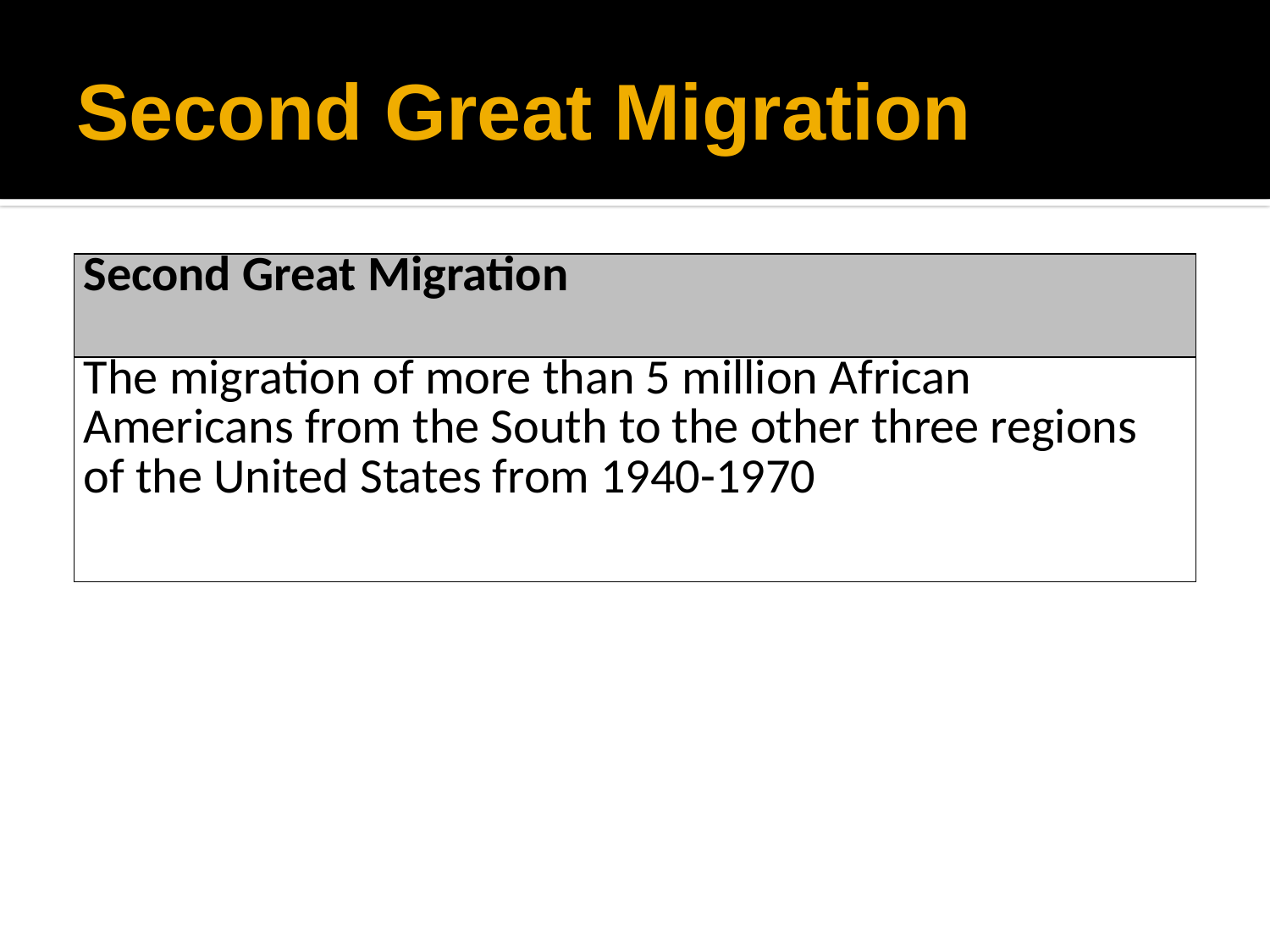

# Second Great Migration
| Second Great Migration |
| --- |
| The migration of more than 5 million African Americans from the South to the other three regions of the United States from 1940-1970 |